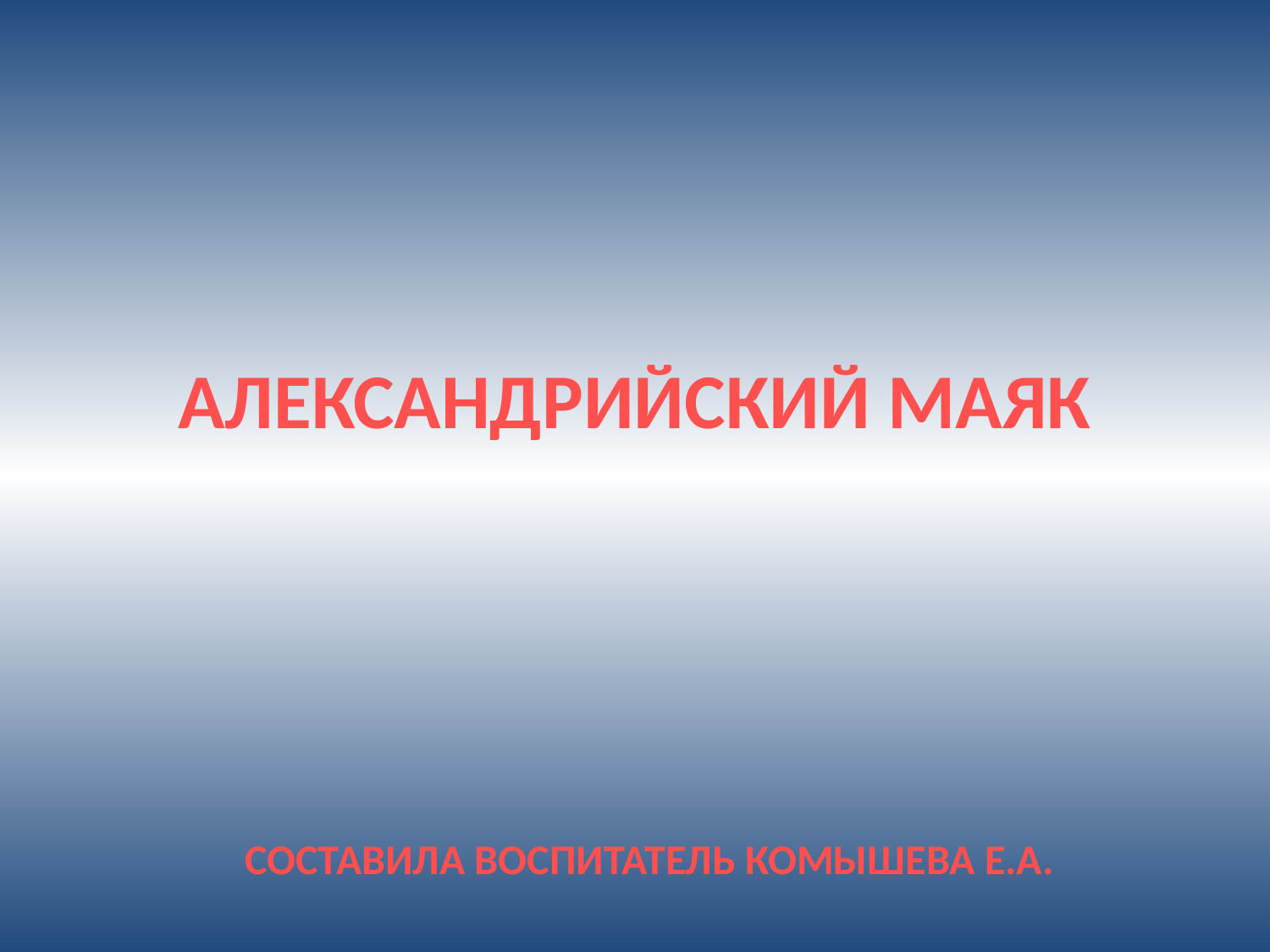

# АЛЕКСАНДРИЙСКИЙ МАЯК
СОСТАВИЛА ВОСПИТАТЕЛЬ КОМЫШЕВА Е.А.